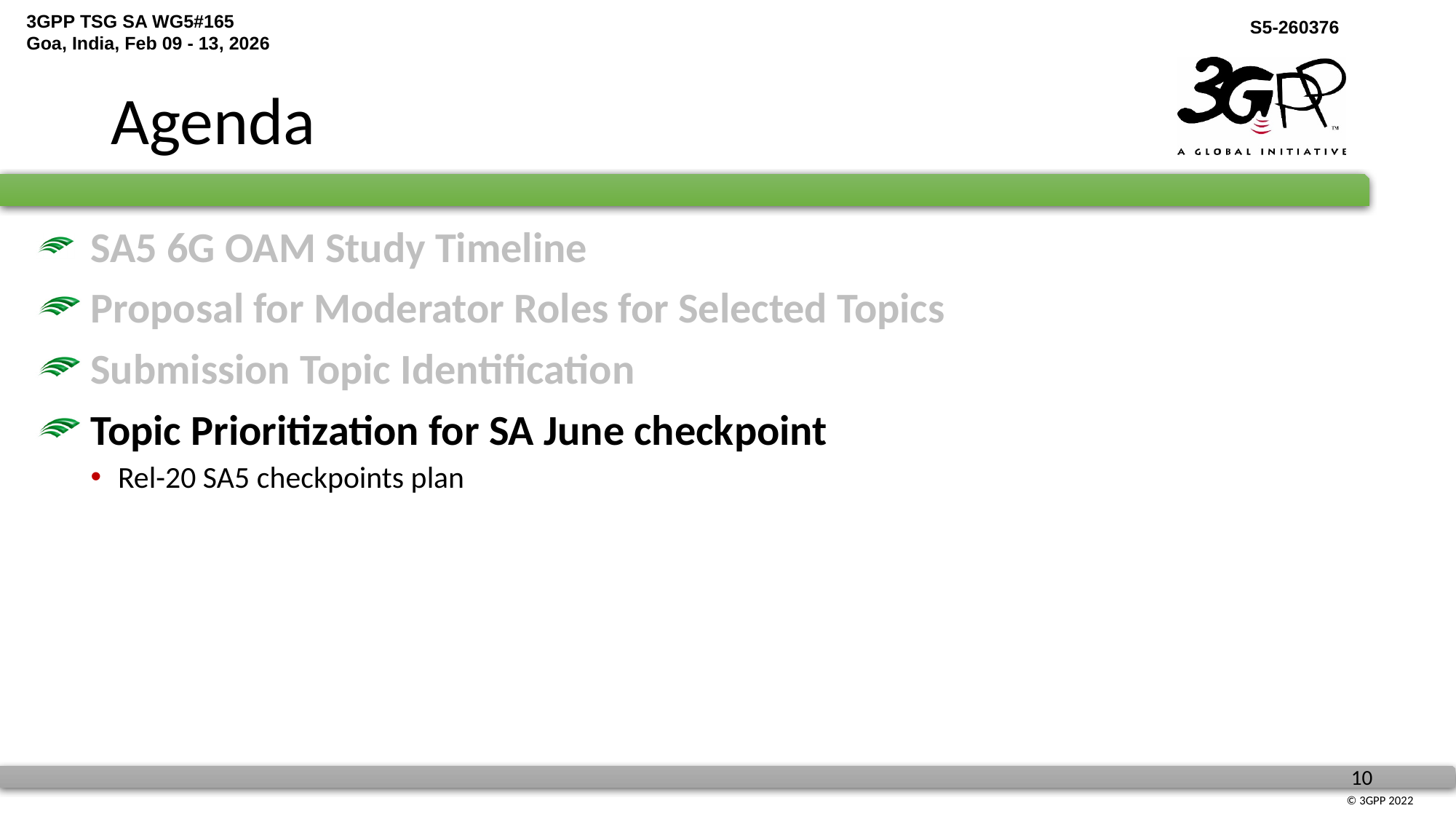

# Agenda
  SA5 6G OAM Study Timeline
 Proposal for Moderator Roles for Selected Topics
 Submission Topic Identification
 Topic Prioritization for SA June checkpoint
Rel-20 SA5 checkpoints plan